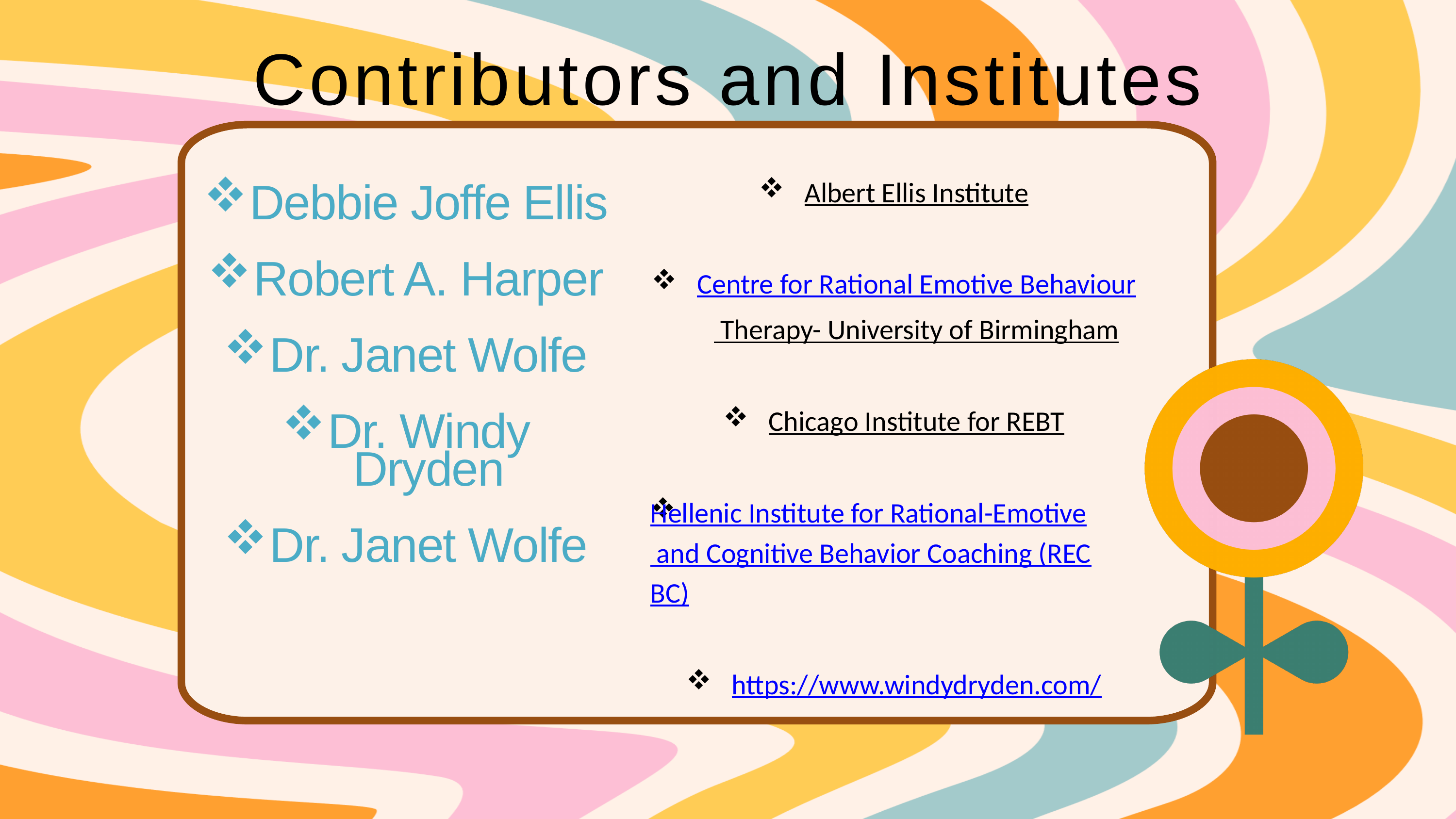

Contributors and Institutes

Albert Ellis Institute
Centre for Rational Emotive Behaviour Therapy- University of Birmingham
Chicago Institute for REBT
Hellenic Institute for Rational-Emotive and Cognitive Behavior Coaching (RECBC)
https://www.windydryden.com/
Debbie Joffe Ellis

Robert A. Harper

Dr. Janet Wolfe

Dr. Windy Dryden

Dr. Janet Wolfe